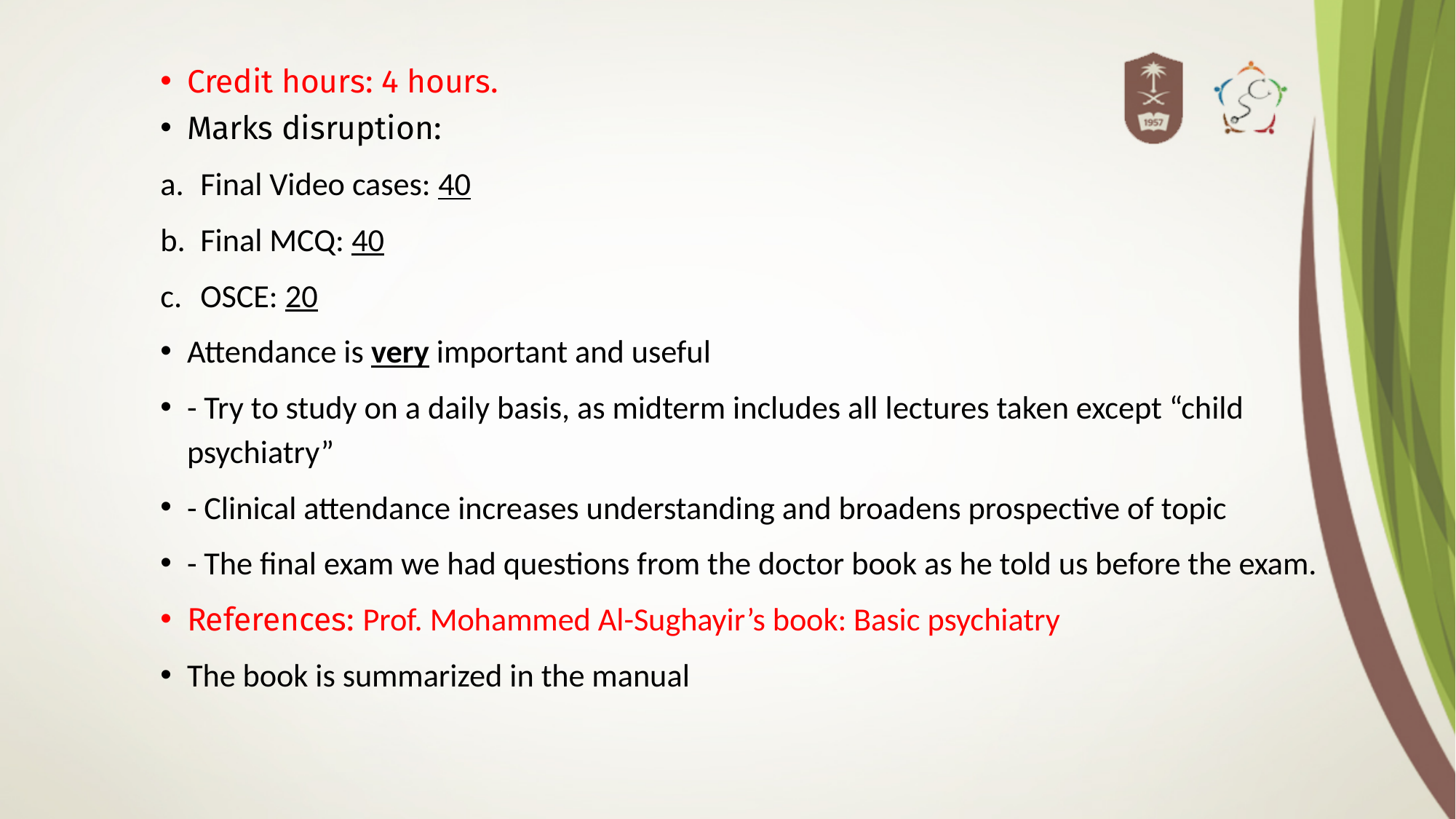

Credit hours: 4 hours.
Marks disruption:
Final Video cases: 40
Final MCQ: 40
OSCE: 20
Attendance is very important and useful
- Try to study on a daily basis, as midterm includes all lectures taken except “child psychiatry”
- Clinical attendance increases understanding and broadens prospective of topic
- The final exam we had questions from the doctor book as he told us before the exam.
References: Prof. Mohammed Al-Sughayir’s book: Basic psychiatry
The book is summarized in the manual